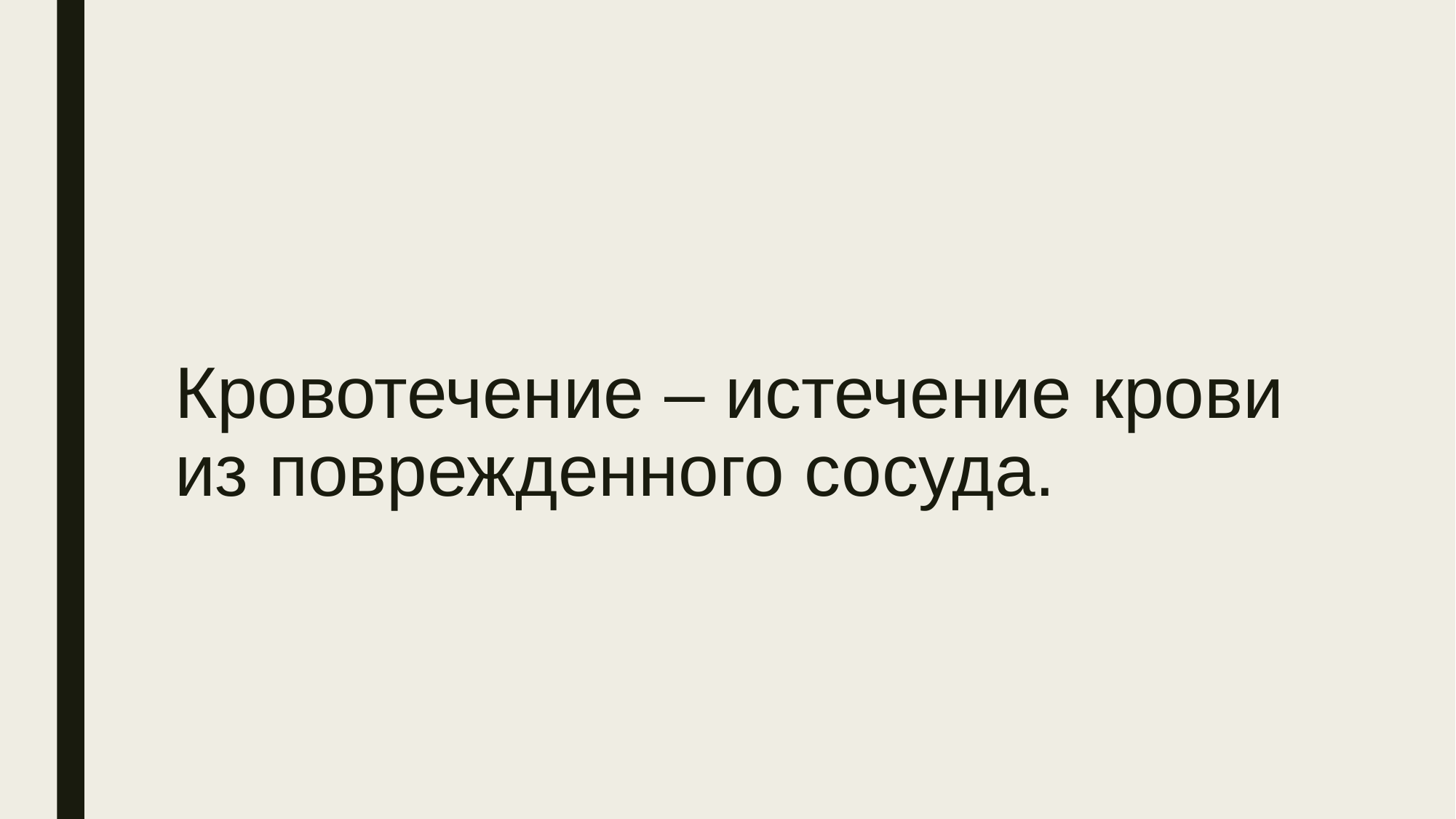

# Кровотечение – истечение крови из поврежденного сосуда.